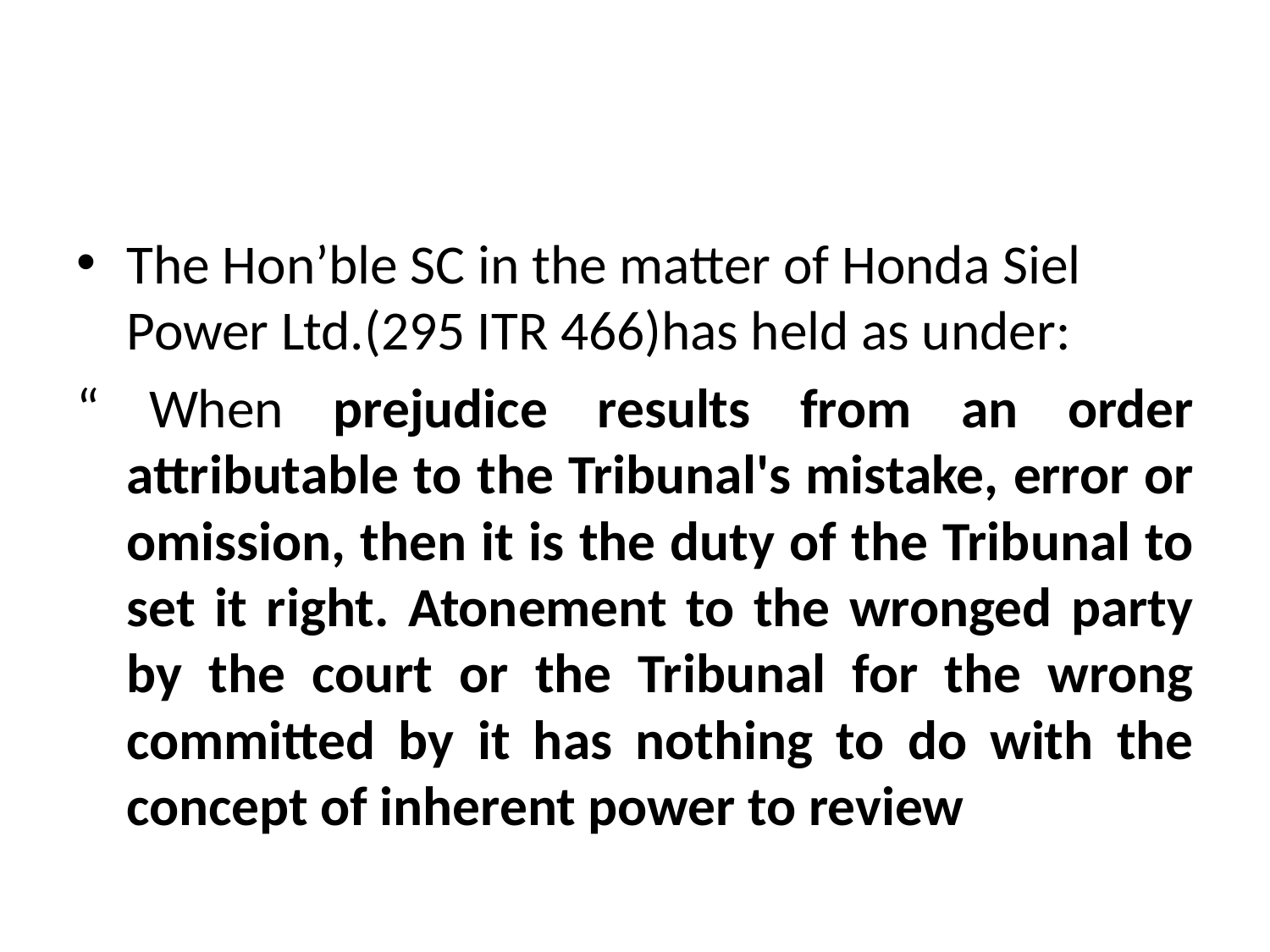

#
The Hon’ble SC in the matter of Honda Siel Power Ltd.(295 ITR 466)has held as under:
“ When prejudice results from an order attributable to the Tribunal's mistake, error or omission, then it is the duty of the Tribunal to set it right. Atonement to the wronged party by the court or the Tribunal for the wrong committed by it has nothing to do with the concept of inherent power to review